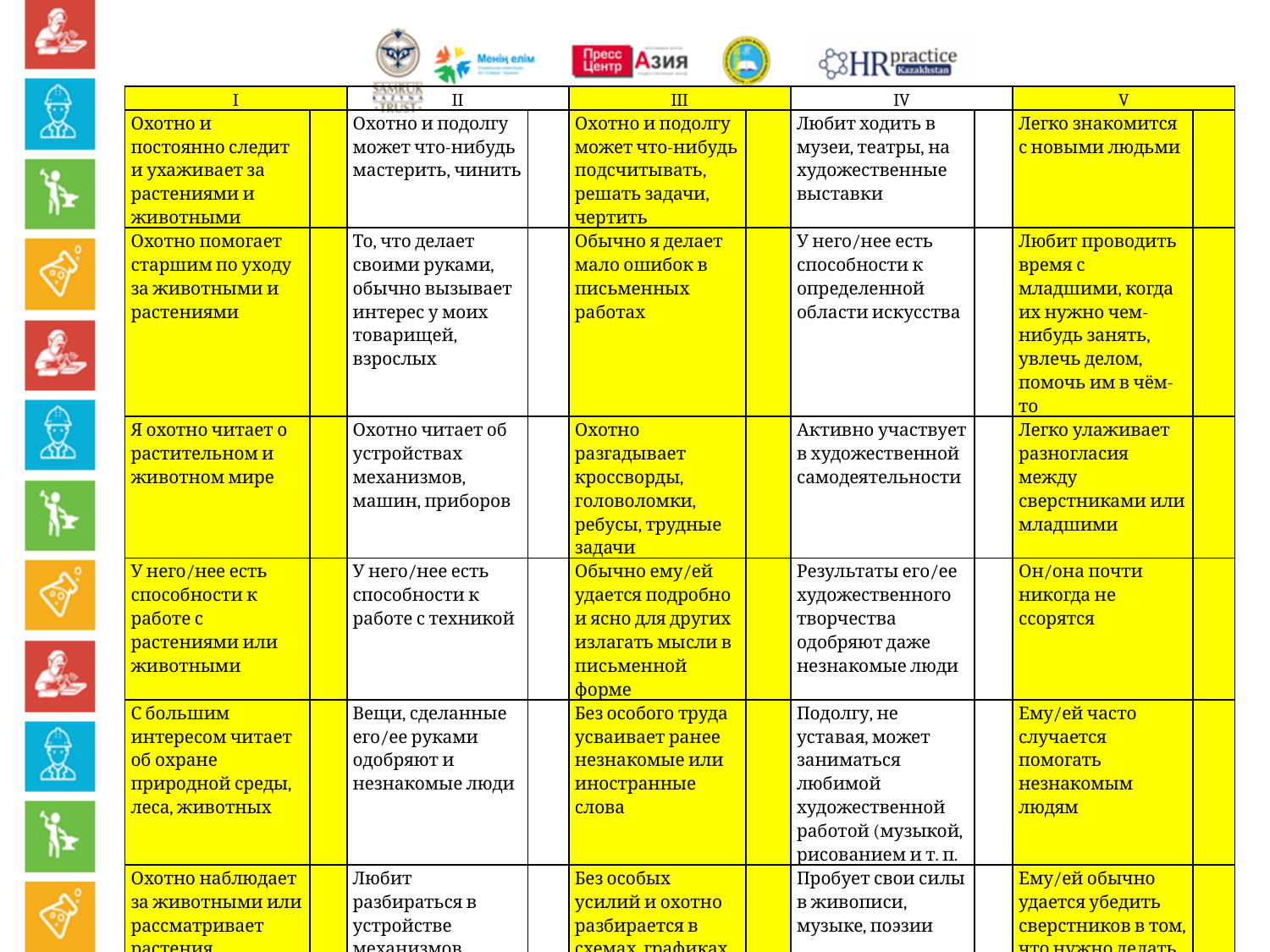

| I |  | II |  | III |  | IV |  | V |  |
| --- | --- | --- | --- | --- | --- | --- | --- | --- | --- |
| Охотно и постоянно следит и ухаживает за растениями и животными |  | Охотно и подолгу может что-нибудь мастерить, чинить |  | Охотно и подолгу может что-нибудь подсчитывать, решать задачи, чертить |  | Любит ходить в музеи, театры, на художественные выставки |  | Легко знакомится с новыми людьми |  |
| Охотно помогает старшим по уходу за животными и растениями |  | То, что делает своими руками, обычно вызывает интерес у моих товарищей, взрослых |  | Обычно я делает мало ошибок в письменных работах |  | У него/нее есть способности к определенной области искусства |  | Любит проводить время с младшими, когда их нужно чем-нибудь занять, увлечь делом, помочь им в чём-то |  |
| Я охотно читает о растительном и животном мире |  | Охотно читает об устройствах механизмов, машин, приборов |  | Охотно разгадывает кроссворды, головоломки, ребусы, трудные задачи |  | Активно участвует в художественной самодеятельности |  | Легко улаживает разногласия между сверстниками или младшими |  |
| У него/нее есть способности к работе с растениями или животными |  | У него/нее есть способности к работе с техникой |  | Обычно ему/ей удается подробно и ясно для других излагать мысли в письменной форме |  | Результаты его/ее художественного творчества одобряют даже незнакомые люди |  | Он/она почти никогда не ссорятся |  |
| С большим интересом читает об охране природной среды, леса, животных |  | Вещи, сделанные его/ее руками одобряют и незнакомые люди |  | Без особого труда усваивает ранее незнакомые или иностранные слова |  | Подолгу, не уставая, может заниматься любимой художественной работой (музыкой, рисованием и т. п. |  | Ему/ей часто случается помогать незнакомым людям |  |
| Охотно наблюдает за животными или рассматривает растения |  | Любит разбираться в устройстве механизмов, машин, приборов |  | Без особых усилий и охотно разбирается в схемах, графиках, чертежах, таблицах |  | Пробует свои силы в живописи, музыке, поэзии |  | Ему/ей обычно удается убедить сверстников в том, что нужно делать так, а не иначе |  |
| ИТОГО: |  | ИТОГО: |  | ИТОГО: |  | ИТОГО: |  | ИТОГО: |  |
15